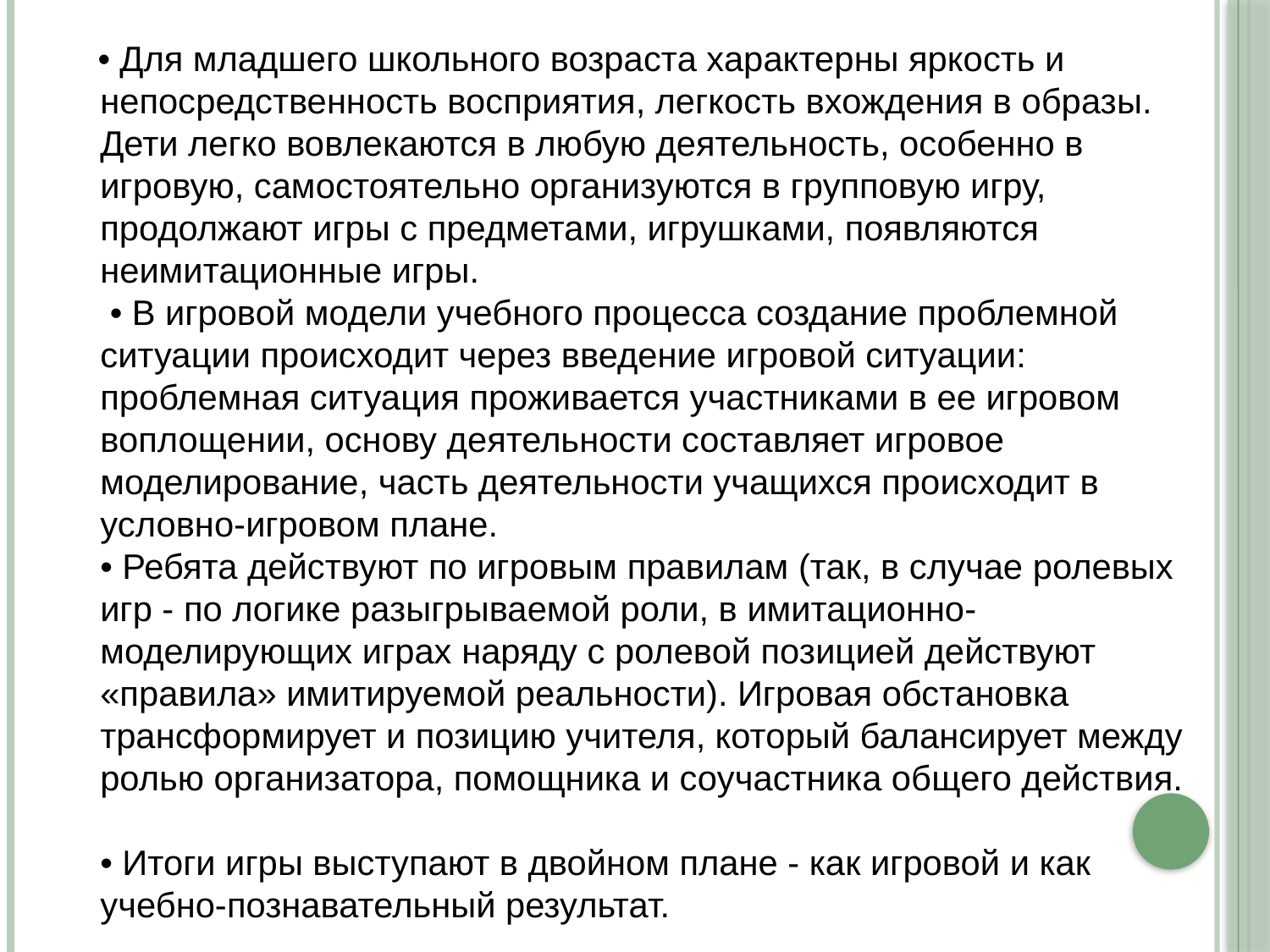

• Для младшего школьного возраста характерны яркость и непосредственность восприятия, легкость вхождения в образы. Дети легко вовлекаются в любую деятельность, особенно в игровую, самостоятельно организуются в групповую игру, продолжают игры с предметами, игрушками, появляются неимитационные игры.
 • В игровой модели учебного процесса создание проблемной ситуации происходит через введение игровой ситуации: проблемная ситуация проживается участниками в ее игровом воплощении, основу деятельности составляет игровое моделирование, часть деятельности учащихся происходит в условно-игровом плане.
• Ребята действуют по игровым правилам (так, в случае ролевых игр - по логике разыгрываемой роли, в имитационно-моделирующих играх наряду с ролевой позицией действуют «правила» имитируемой реальности). Игровая обстановка трансформирует и позицию учителя, который балансирует между ролью организатора, помощника и соучастника общего действия.
• Итоги игры выступают в двойном плане - как игровой и как учебно-познавательный результат.